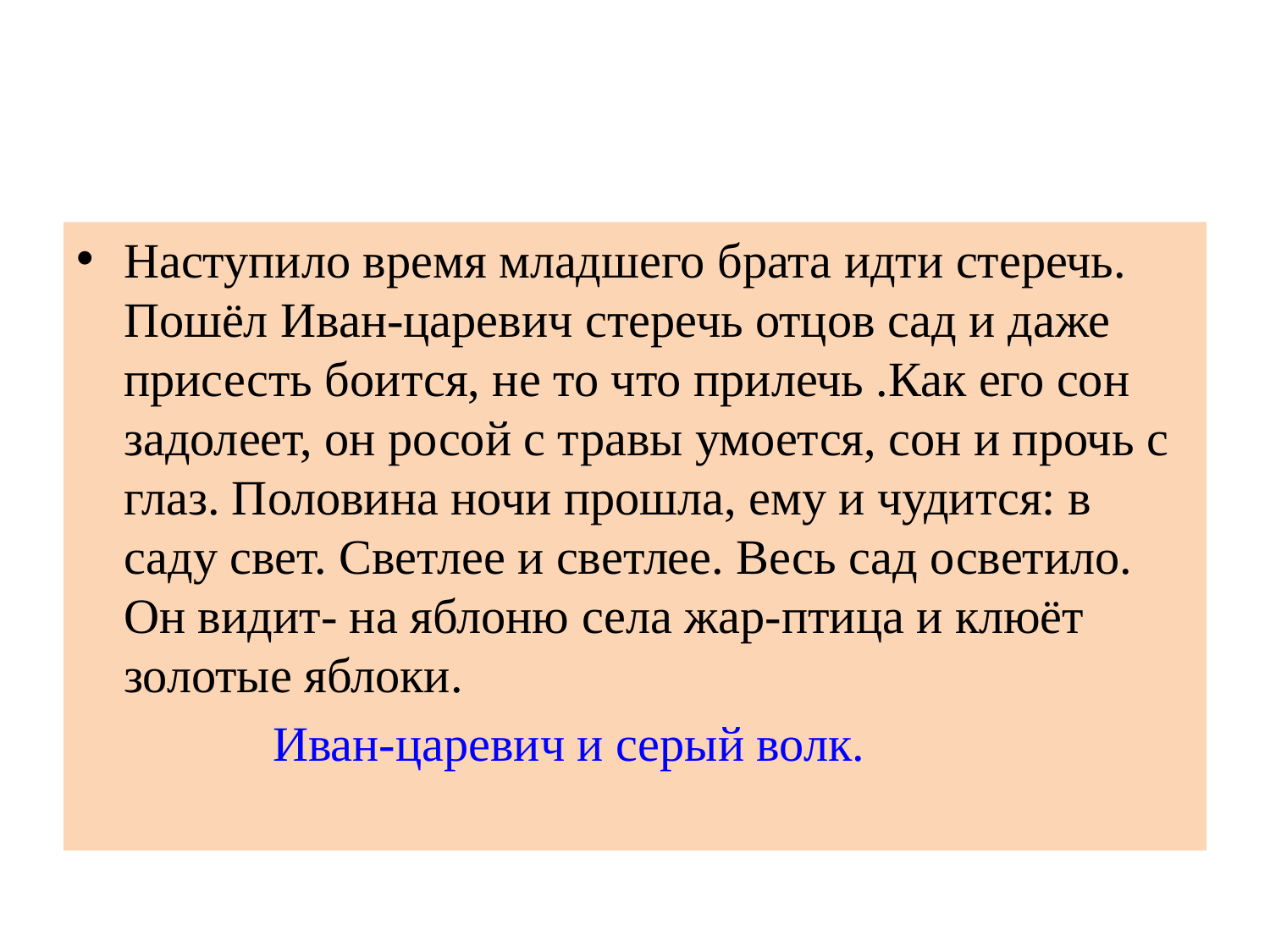

#
Наступило время младшего брата идти стеречь. Пошёл Иван-царевич стеречь отцов сад и даже присесть боится, не то что прилечь .Как его сон задолеет, он росой с травы умоется, сон и прочь с глаз. Половина ночи прошла, ему и чудится: в саду свет. Светлее и светлее. Весь сад осветило. Он видит- на яблоню села жар-птица и клюёт золотые яблоки.
                Иван-царевич и серый волк.